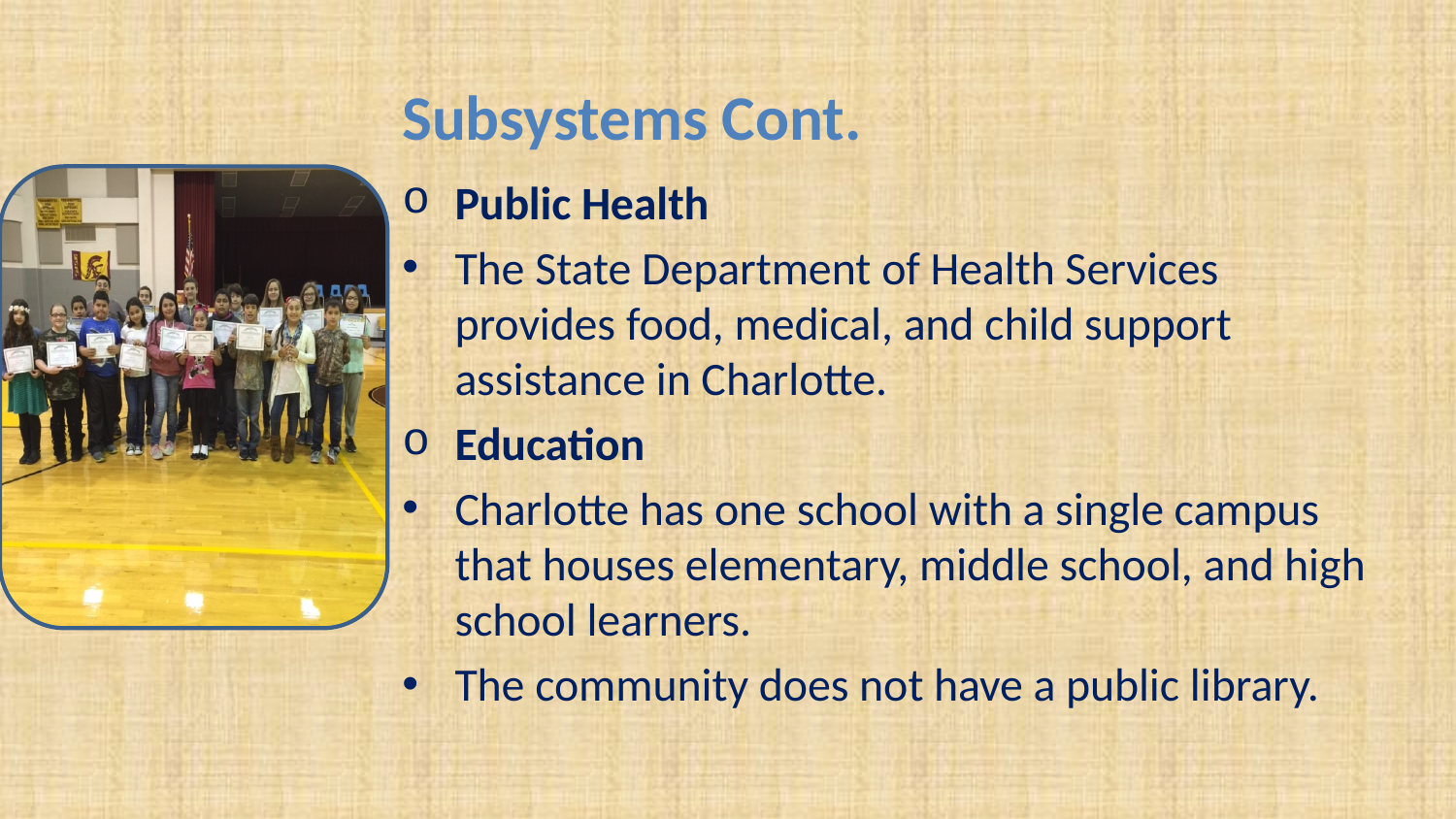

# Subsystems Cont.

Public Health
The State Department of Health Services provides food, medical, and child support assistance in Charlotte.
Education
Charlotte has one school with a single campus that houses elementary, middle school, and high school learners.
The community does not have a public library.